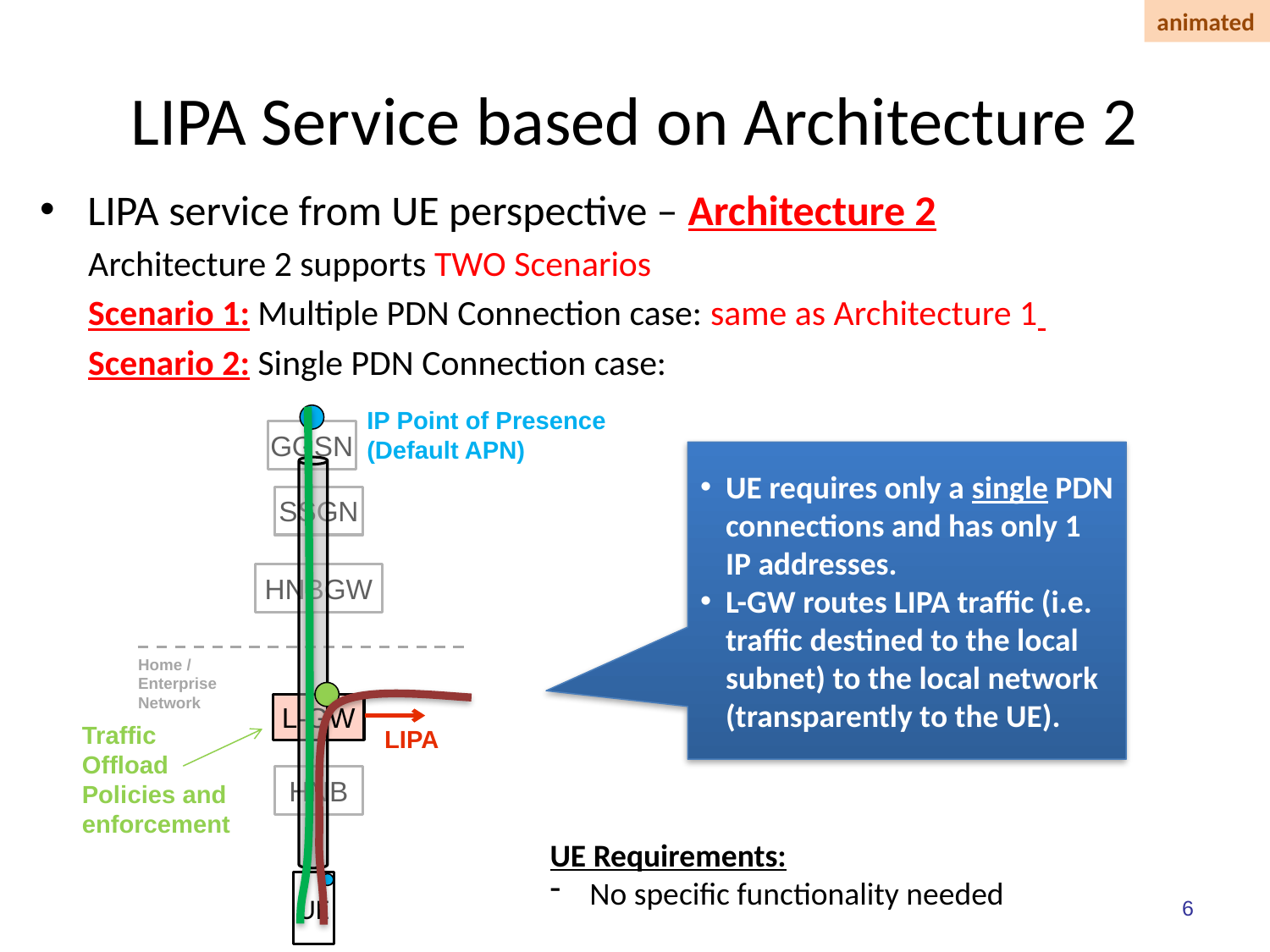

animated
# LIPA Service based on Architecture 2
LIPA service from UE perspective – Architecture 2
      Architecture 2 supports TWO Scenarios
      Scenario 1: Multiple PDN Connection case: same as Architecture 1
      Scenario 2: Single PDN Connection case:

IP Point of Presence
(Default APN)

GGSN

SSGN
HNBGW

L-GW
HNB
UE

UE requires only a single PDN connections and has only 1 IP addresses.
L-GW routes LIPA traffic (i.e. traffic destined to the local subnet) to the local network (transparently to the UE).
Home / Enterprise Network

Traffic
Offload Policies and enforcement
LIPA
UE Requirements:
No specific functionality needed
6